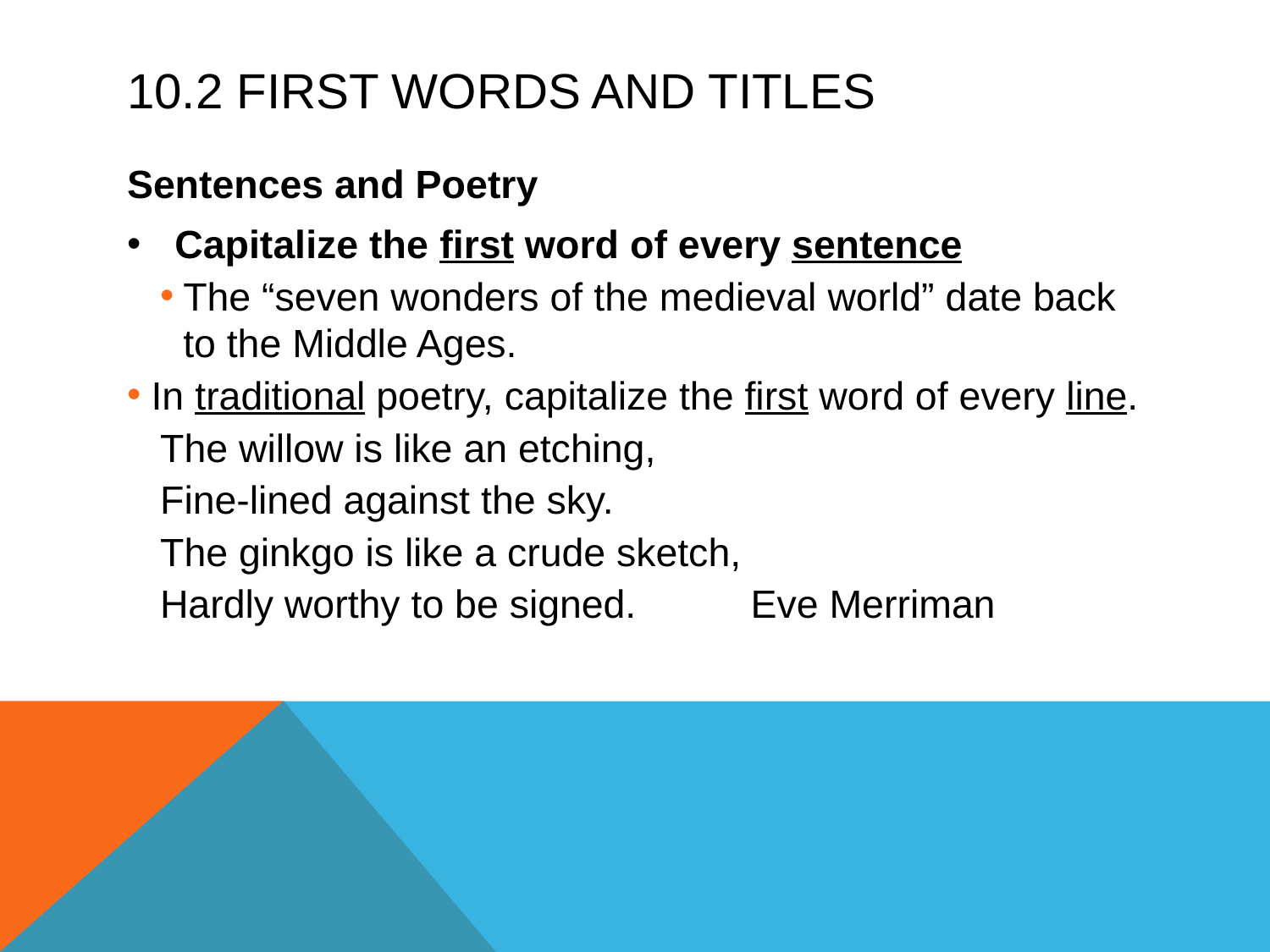

# 10.2 First Words and Titles
Sentences and Poetry
Capitalize the first word of every sentence
The “seven wonders of the medieval world” date back to the Middle Ages.
In traditional poetry, capitalize the first word of every line.
The willow is like an etching,
Fine-lined against the sky.
The ginkgo is like a crude sketch,
Hardly worthy to be signed.			Eve Merriman